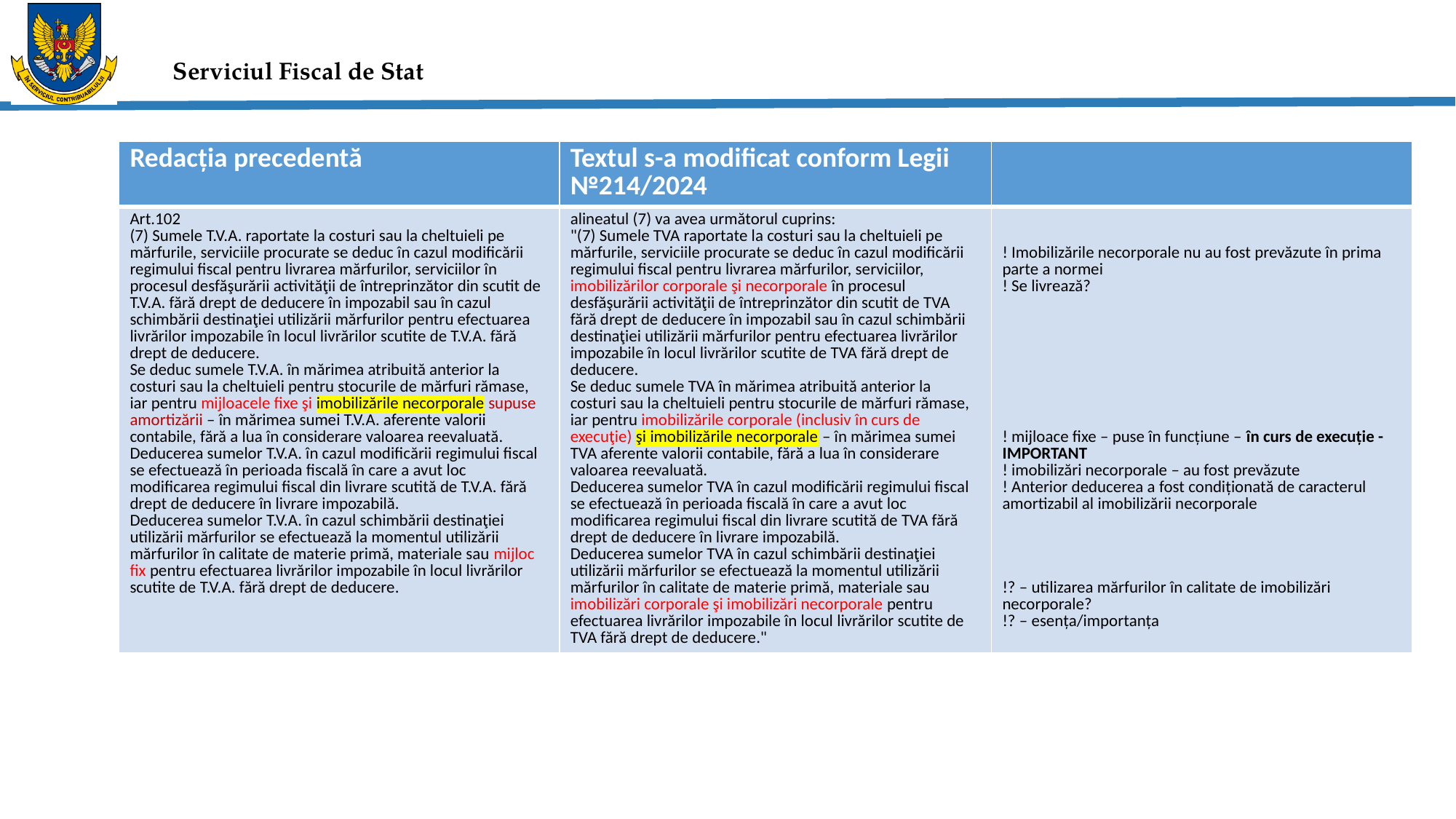

| Redacția precedentă | Textul s-a modificat conform Legii №214/2024 |  |
| --- | --- | --- |
| Art.102 (7) Sumele T.V.A. raportate la costuri sau la cheltuieli pe mărfurile, serviciile procurate se deduc în cazul modificării regimului fiscal pentru livrarea mărfurilor, serviciilor în procesul desfăşurării activităţii de întreprinzător din scutit de T.V.A. fără drept de deducere în impozabil sau în cazul schimbării destinaţiei utilizării mărfurilor pentru efectuarea livrărilor impozabile în locul livrărilor scutite de T.V.A. fără drept de deducere. Se deduc sumele T.V.A. în mărimea atribuită anterior la costuri sau la cheltuieli pentru stocurile de mărfuri rămase, iar pentru mijloacele fixe şi imobilizările necorporale supuse amortizării – în mărimea sumei T.V.A. aferente valorii contabile, fără a lua în considerare valoarea reevaluată. Deducerea sumelor T.V.A. în cazul modificării regimului fiscal se efectuează în perioada fiscală în care a avut loc modificarea regimului fiscal din livrare scutită de T.V.A. fără drept de deducere în livrare impozabilă. Deducerea sumelor T.V.A. în cazul schimbării destinaţiei utilizării mărfurilor se efectuează la momentul utilizării mărfurilor în calitate de materie primă, materiale sau mijloc fix pentru efectuarea livrărilor impozabile în locul livrărilor scutite de T.V.A. fără drept de deducere. | alineatul (7) va avea următorul cuprins: "(7) Sumele TVA raportate la costuri sau la cheltuieli pe mărfurile, serviciile procurate se deduc în cazul modificării regimului fiscal pentru livrarea mărfurilor, serviciilor, imobilizărilor corporale şi necorporale în procesul desfăşurării activităţii de întreprinzător din scutit de TVA fără drept de deducere în impozabil sau în cazul schimbării destinaţiei utilizării mărfurilor pentru efectuarea livrărilor impozabile în locul livrărilor scutite de TVA fără drept de deducere. Se deduc sumele TVA în mărimea atribuită anterior la costuri sau la cheltuieli pentru stocurile de mărfuri rămase, iar pentru imobilizările corporale (inclusiv în curs de execuţie) şi imobilizările necorporale – în mărimea sumei TVA aferente valorii contabile, fără a lua în considerare valoarea reevaluată. Deducerea sumelor TVA în cazul modificării regimului fiscal se efectuează în perioada fiscală în care a avut loc modificarea regimului fiscal din livrare scutită de TVA fără drept de deducere în livrare impozabilă. Deducerea sumelor TVA în cazul schimbării destinaţiei utilizării mărfurilor se efectuează la momentul utilizării mărfurilor în calitate de materie primă, materiale sau imobilizări corporale şi imobilizări necorporale pentru efectuarea livrărilor impozabile în locul livrărilor scutite de TVA fără drept de deducere." | ! Imobilizările necorporale nu au fost prevăzute în prima parte a normei ! Se livrează? ! mijloace fixe – puse în funcțiune – în curs de execuție - IMPORTANT ! imobilizări necorporale – au fost prevăzute ! Anterior deducerea a fost condiționată de caracterul amortizabil al imobilizării necorporale !? – utilizarea mărfurilor în calitate de imobilizări necorporale? !? – esența/importanța |